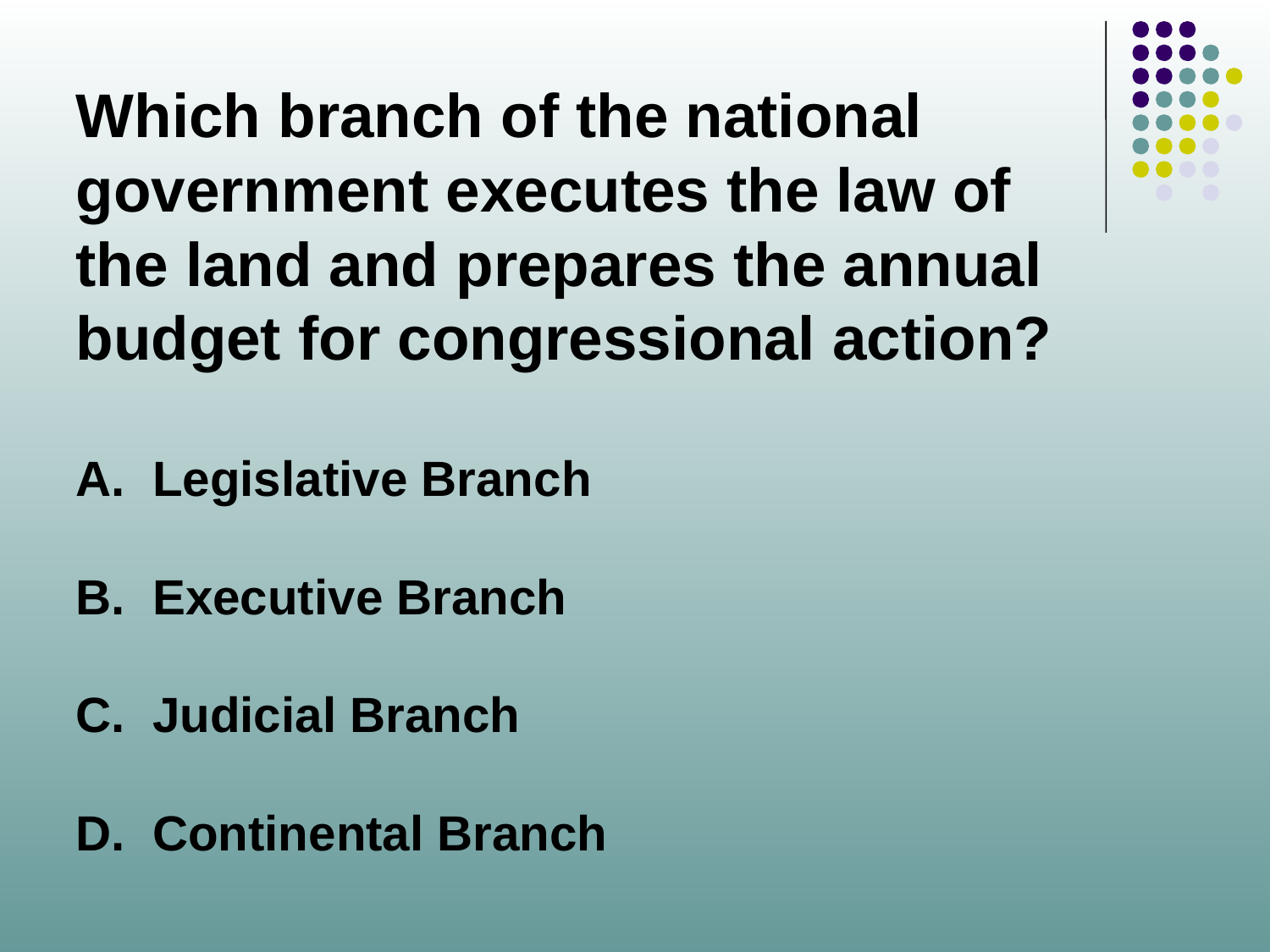

Which branch of the national government executes the law of the land and prepares the annual budget for congressional action?
A.  Legislative Branch
B.  Executive Branch
C.  Judicial Branch
D.  Continental Branch